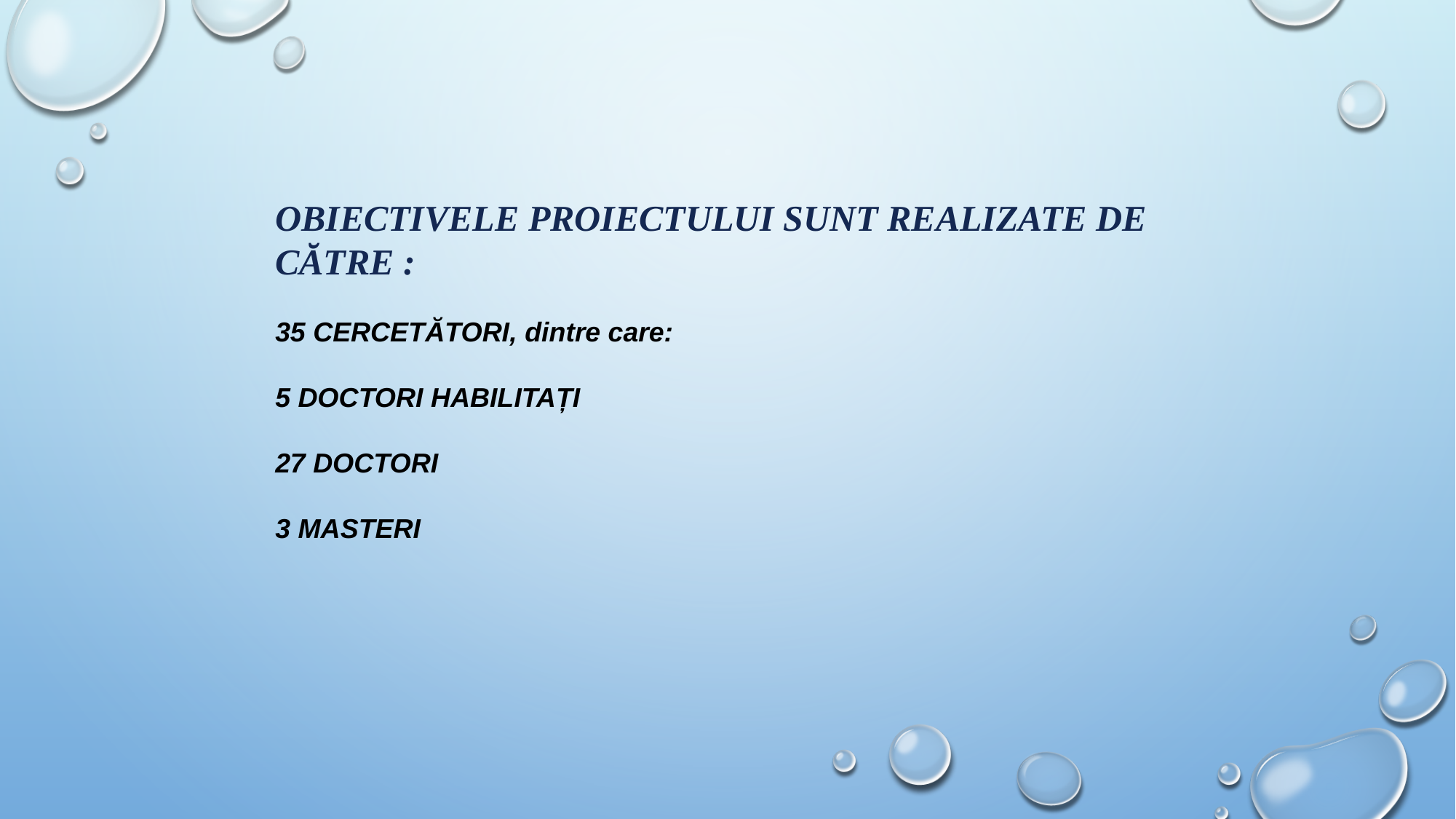

OBIECTIVELE PROIECTULUI SUNT REALIZATE DE CĂTRE :

35 CERCETĂTORI, dintre care:

5 DOCTORI HABILITAȚI

27 DOCTORI

3 MASTERI